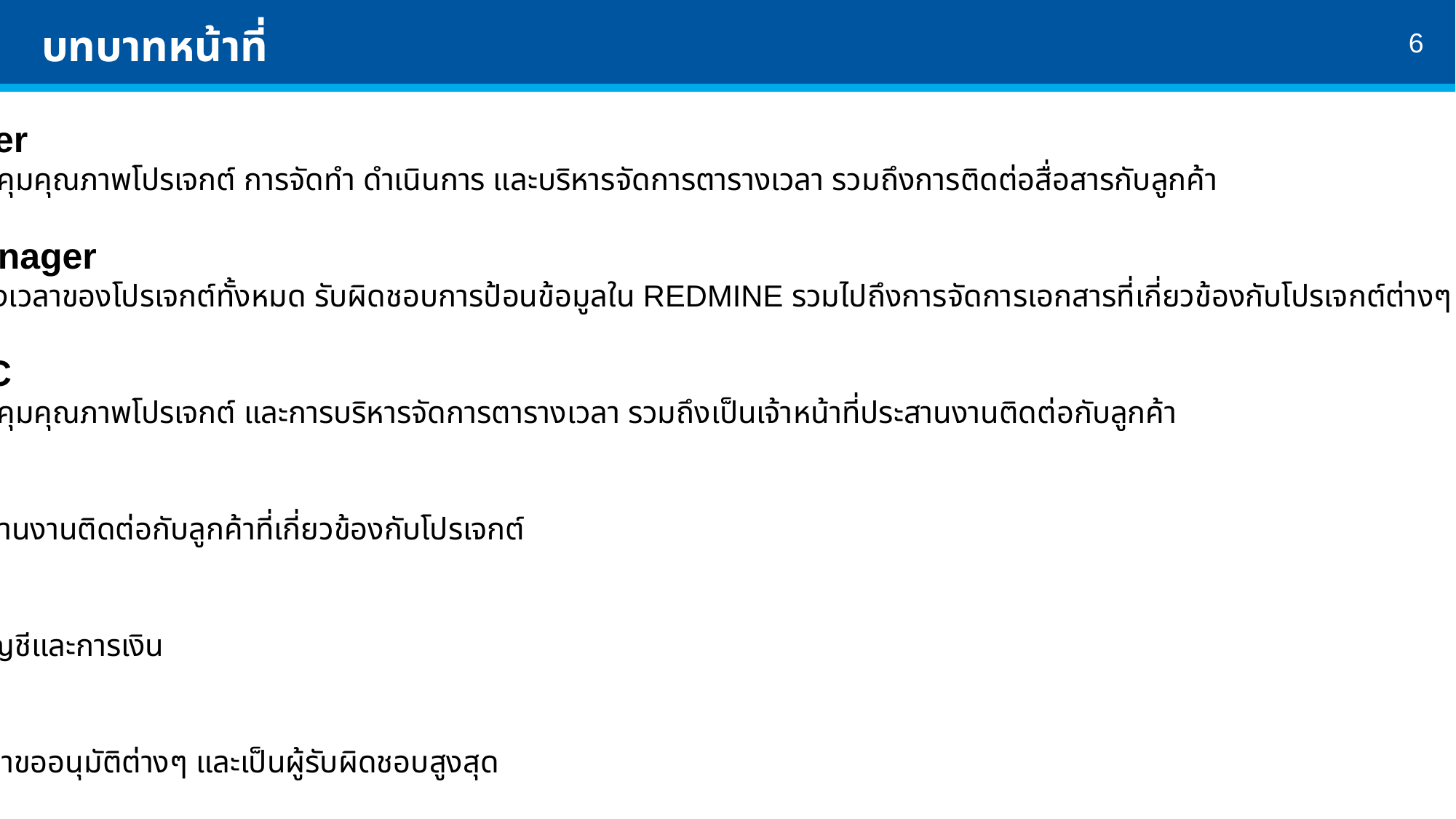

# บทบาทหน้าที่
Project Leader
รับผิดชอบการควบคุมคุณภาพโปรเจกต์ การจัดทำ ดำเนินการ และบริหารจัดการตารางเวลา รวมถึงการติดต่อสื่อสารกับลูกค้า

Schedule Manager
บริหารจัดการตารางเวลาของโปรเจกต์ทั้งหมด รับผิดชอบการป้อนข้อมูลใน REDMINE รวมไปถึงการจัดการเอกสารที่เกี่ยวข้องกับโปรเจกต์ต่างๆ

Japanese PIC
รับผิดชอบการควบคุมคุณภาพโปรเจกต์ และการบริหารจัดการตารางเวลา รวมถึงเป็นเจ้าหน้าที่ประสานงานติดต่อกับลูกค้า

Sales person
ทำหน้าที่เป็นผู้ประสานงานติดต่อกับลูกค้าที่เกี่ยวข้องกับโปรเจกต์

Accounting
ผู้รับผิดชอบด้านบัญชีและการเงิน
CEO / CTO
อนุมัติเอกสารและคำขออนุมัติต่างๆ และเป็นผู้รับผิดชอบสูงสุด